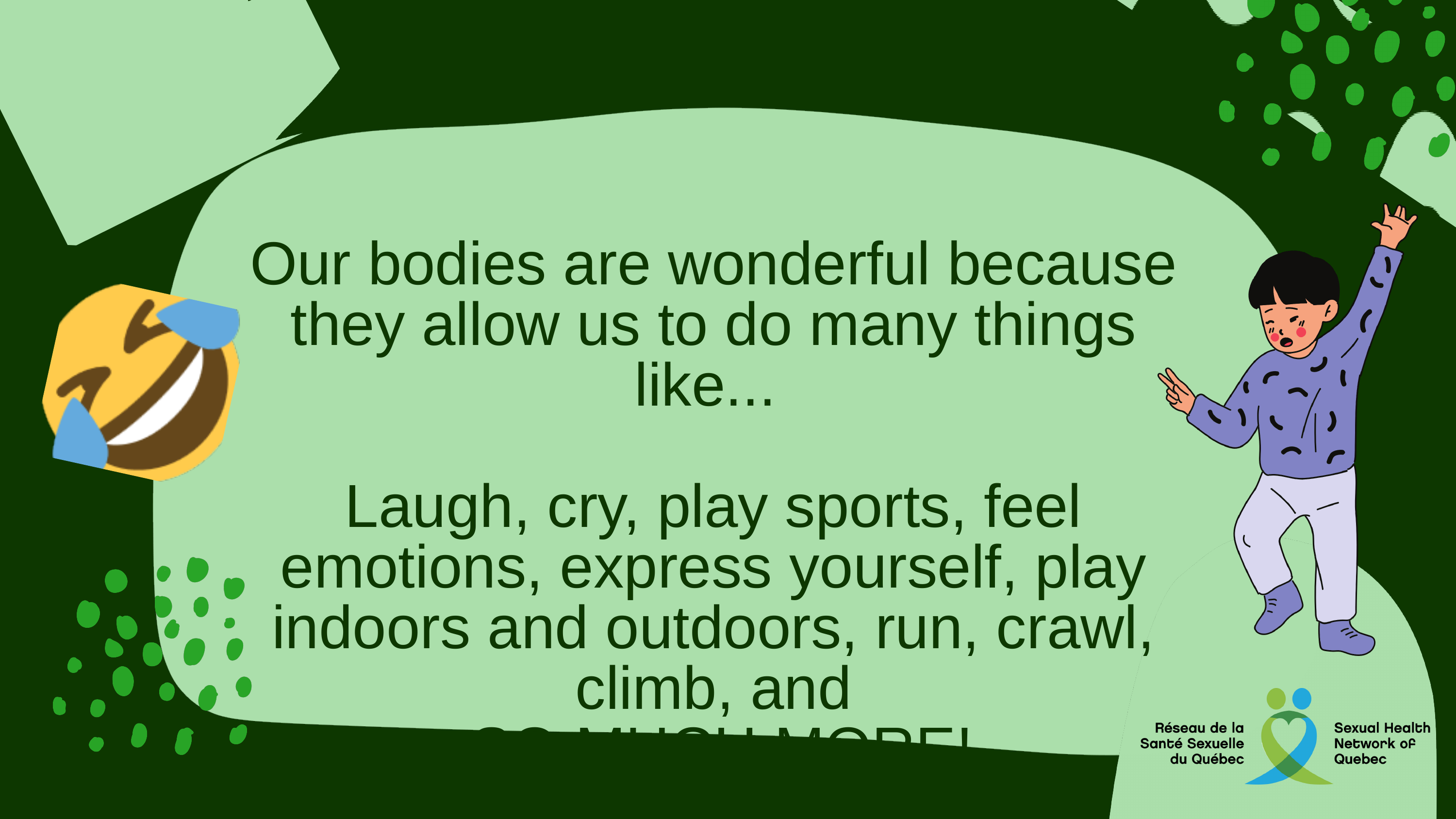

Our bodies are wonderful because they allow us to do many things like...

Laugh, cry, play sports, feel emotions, express yourself, play indoors and outdoors, run, crawl, climb, and
 SO MUCH MORE!